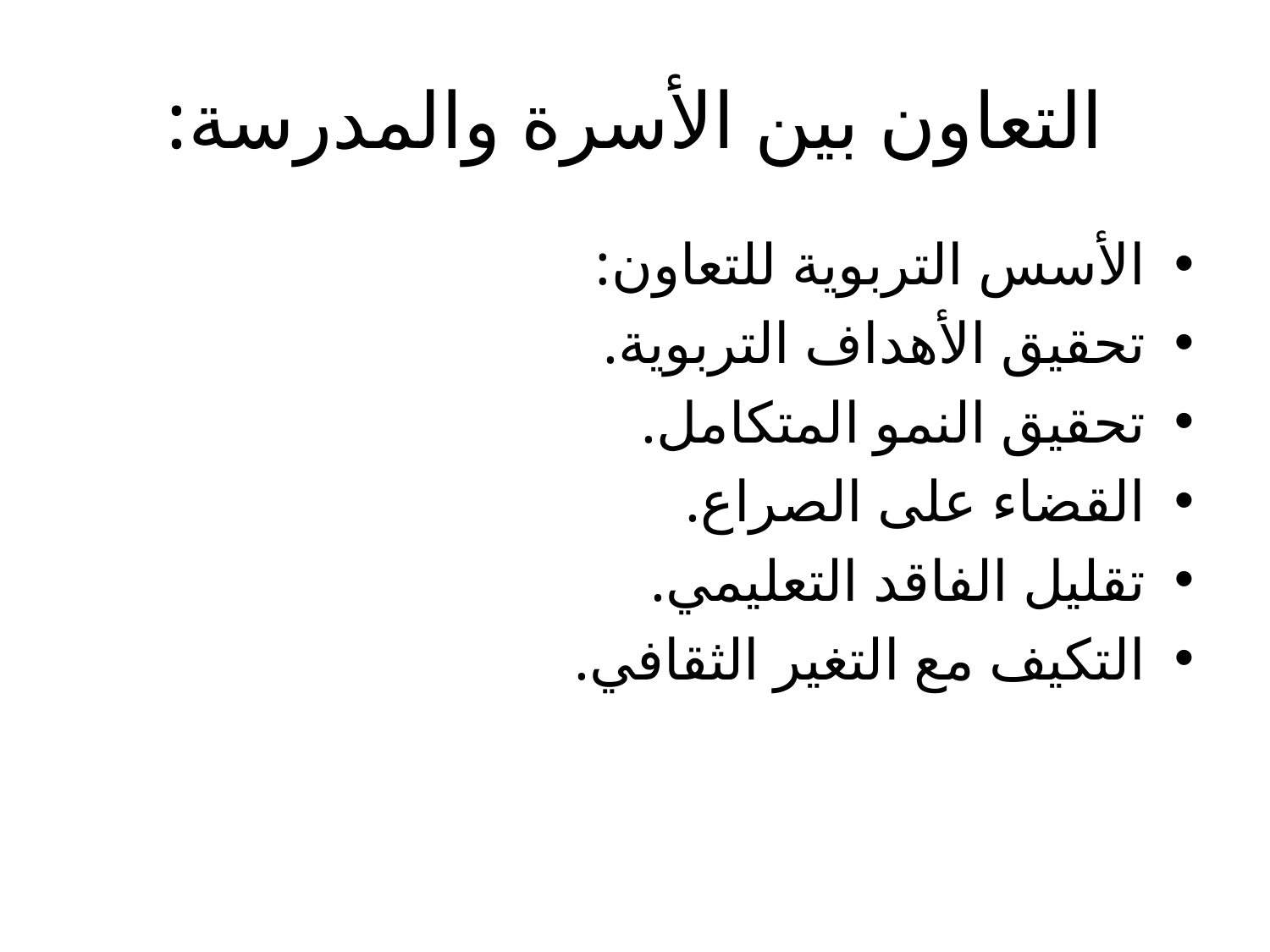

# التعاون بين الأسرة والمدرسة:
الأسس التربوية للتعاون:
تحقيق الأهداف التربوية.
تحقيق النمو المتكامل.
القضاء على الصراع.
تقليل الفاقد التعليمي.
التكيف مع التغير الثقافي.